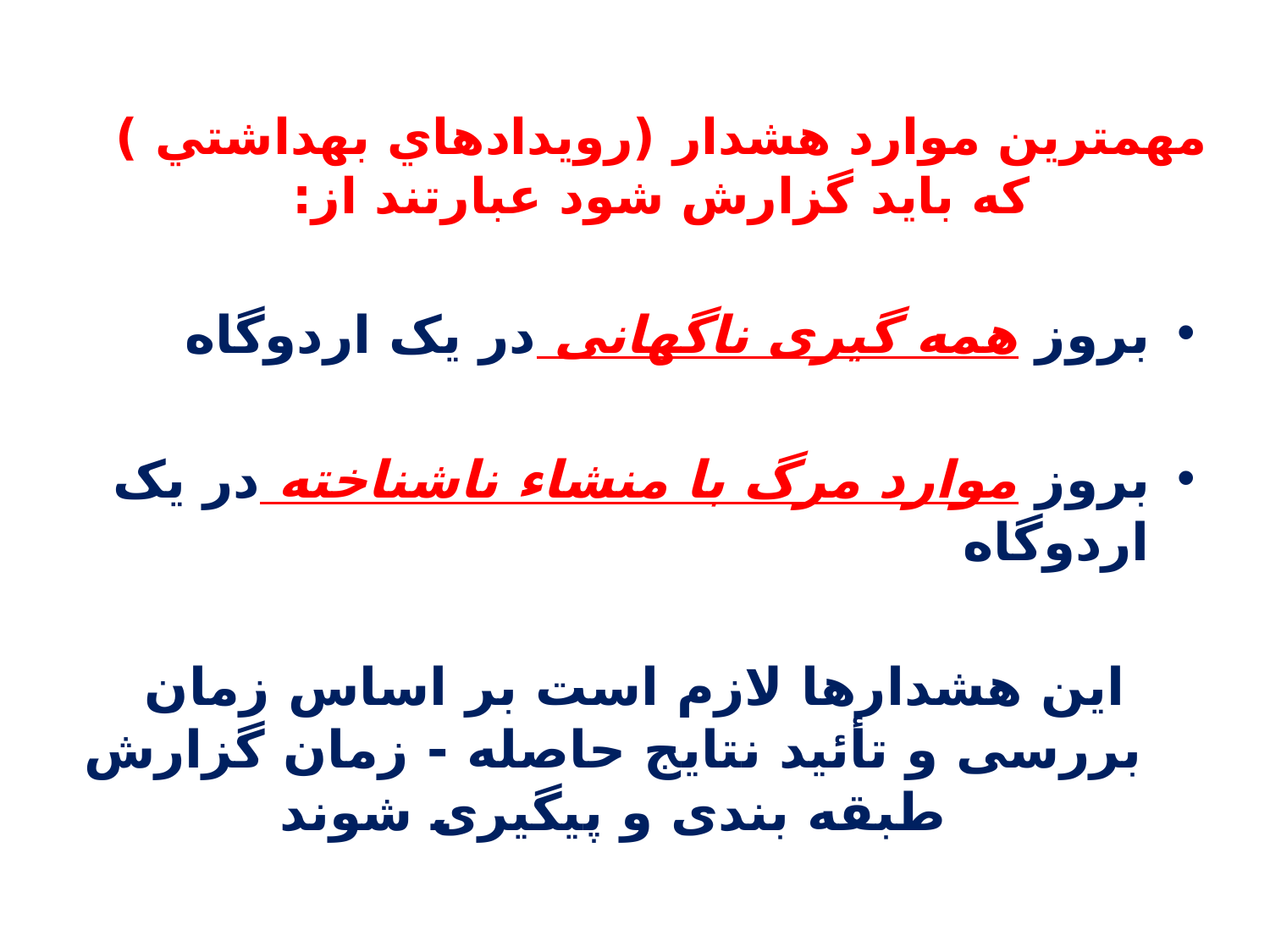

# مهمترین موارد هشدار (رويدادهاي بهداشتي ) كه بايد گزارش شود عبارتند از:

بروز همه گیری ناگهانی در یک اردوگاه

بروز موارد مرگ با منشاء ناشناخته در یک اردوگاه

	این هشدارها لازم است بر اساس زمان بررسی و تأئید نتایج حاصله - زمان گزارش طبقه بندی و پیگیری شوند